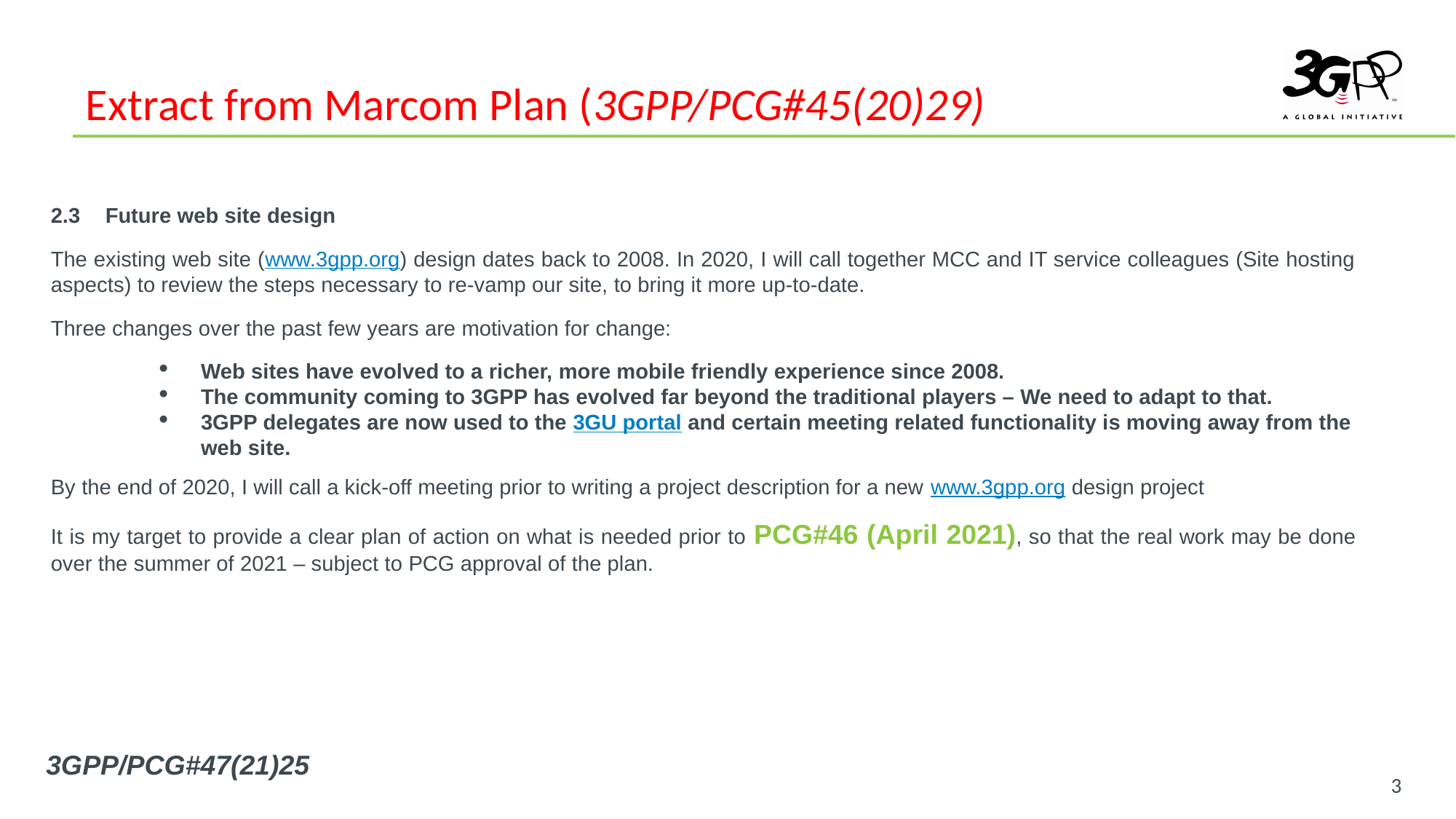

# Extract from Marcom Plan (3GPP/PCG#45(20)29)
2.3	Future web site design
The existing web site (www.3gpp.org) design dates back to 2008. In 2020, I will call together MCC and IT service colleagues (Site hosting aspects) to review the steps necessary to re-vamp our site, to bring it more up-to-date.
Three changes over the past few years are motivation for change:
Web sites have evolved to a richer, more mobile friendly experience since 2008.
The community coming to 3GPP has evolved far beyond the traditional players – We need to adapt to that.
3GPP delegates are now used to the 3GU portal and certain meeting related functionality is moving away from the web site.
By the end of 2020, I will call a kick-off meeting prior to writing a project description for a new www.3gpp.org design project
It is my target to provide a clear plan of action on what is needed prior to PCG#46 (April 2021), so that the real work may be done over the summer of 2021 – subject to PCG approval of the plan.